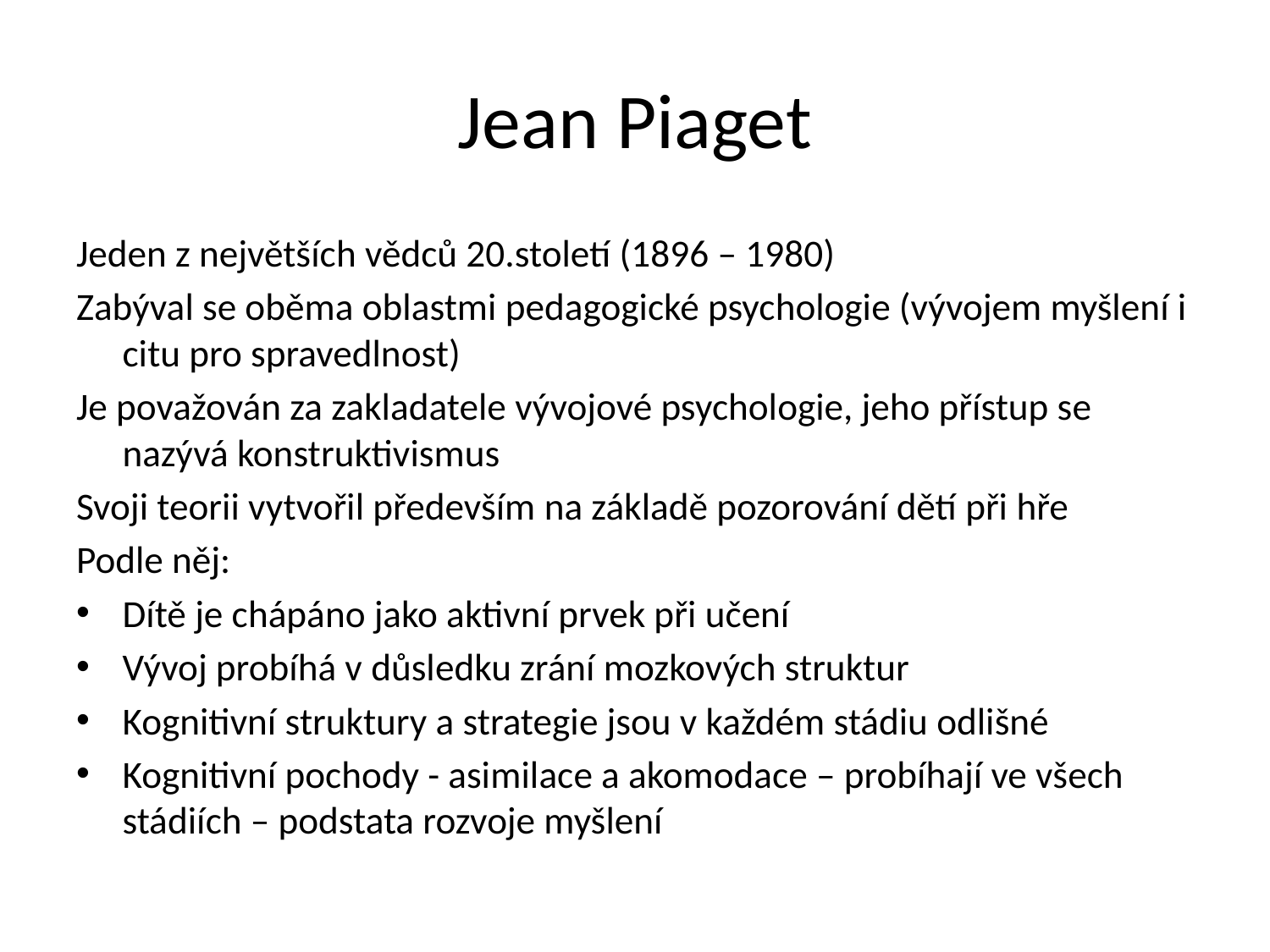

# Jean Piaget
Jeden z největších vědců 20.století (1896 – 1980)
Zabýval se oběma oblastmi pedagogické psychologie (vývojem myšlení i citu pro spravedlnost)
Je považován za zakladatele vývojové psychologie, jeho přístup se nazývá konstruktivismus
Svoji teorii vytvořil především na základě pozorování dětí při hře
Podle něj:
Dítě je chápáno jako aktivní prvek při učení
Vývoj probíhá v důsledku zrání mozkových struktur
Kognitivní struktury a strategie jsou v každém stádiu odlišné
Kognitivní pochody - asimilace a akomodace – probíhají ve všech stádiích – podstata rozvoje myšlení